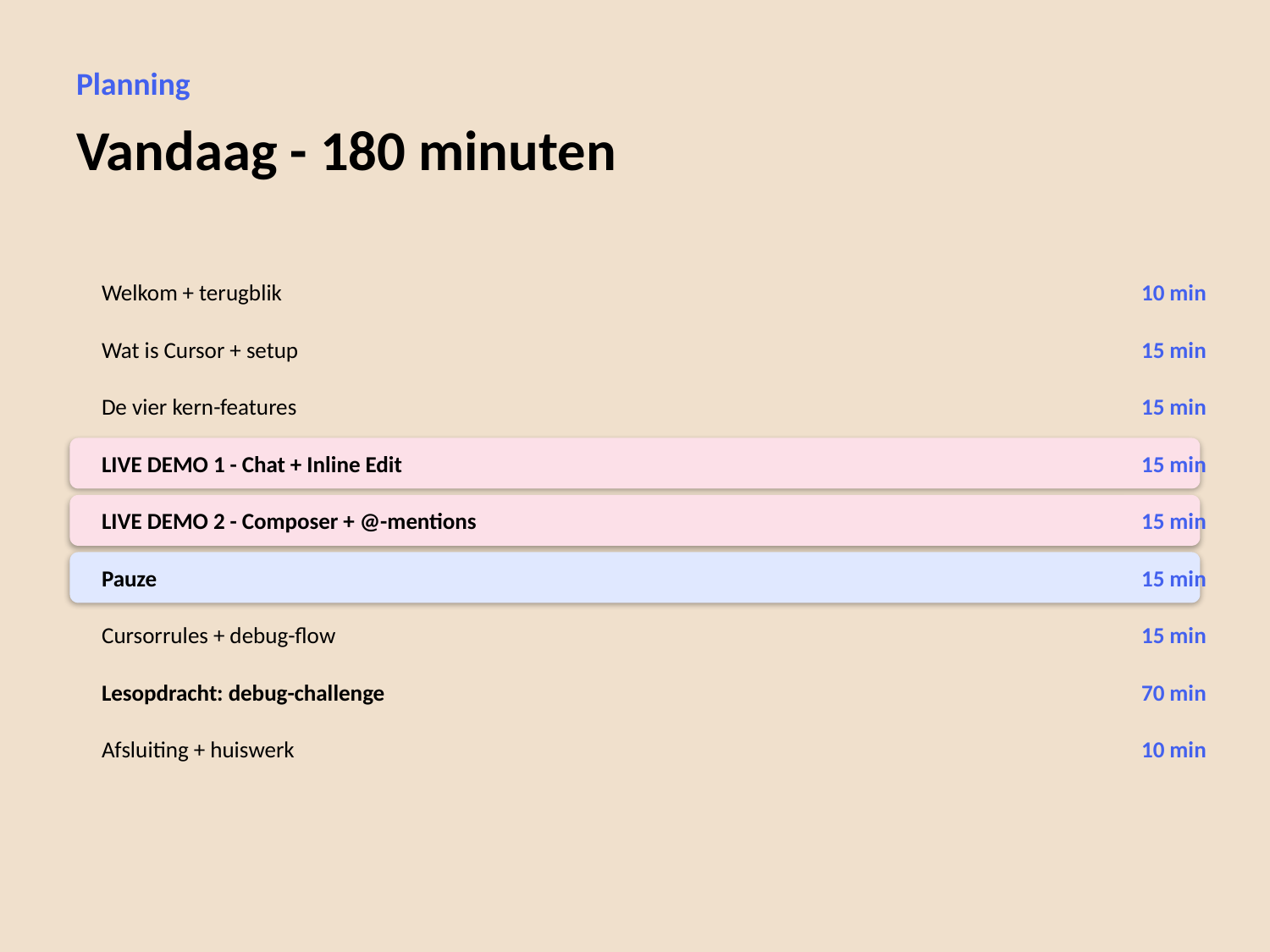

Planning
Vandaag - 180 minuten
Welkom + terugblik
10 min
Wat is Cursor + setup
15 min
De vier kern-features
15 min

LIVE DEMO 1 - Chat + Inline Edit
15 min

LIVE DEMO 2 - Composer + @-mentions
15 min

Pauze
15 min
Cursorrules + debug-flow
15 min
Lesopdracht: debug-challenge
70 min
Afsluiting + huiswerk
10 min